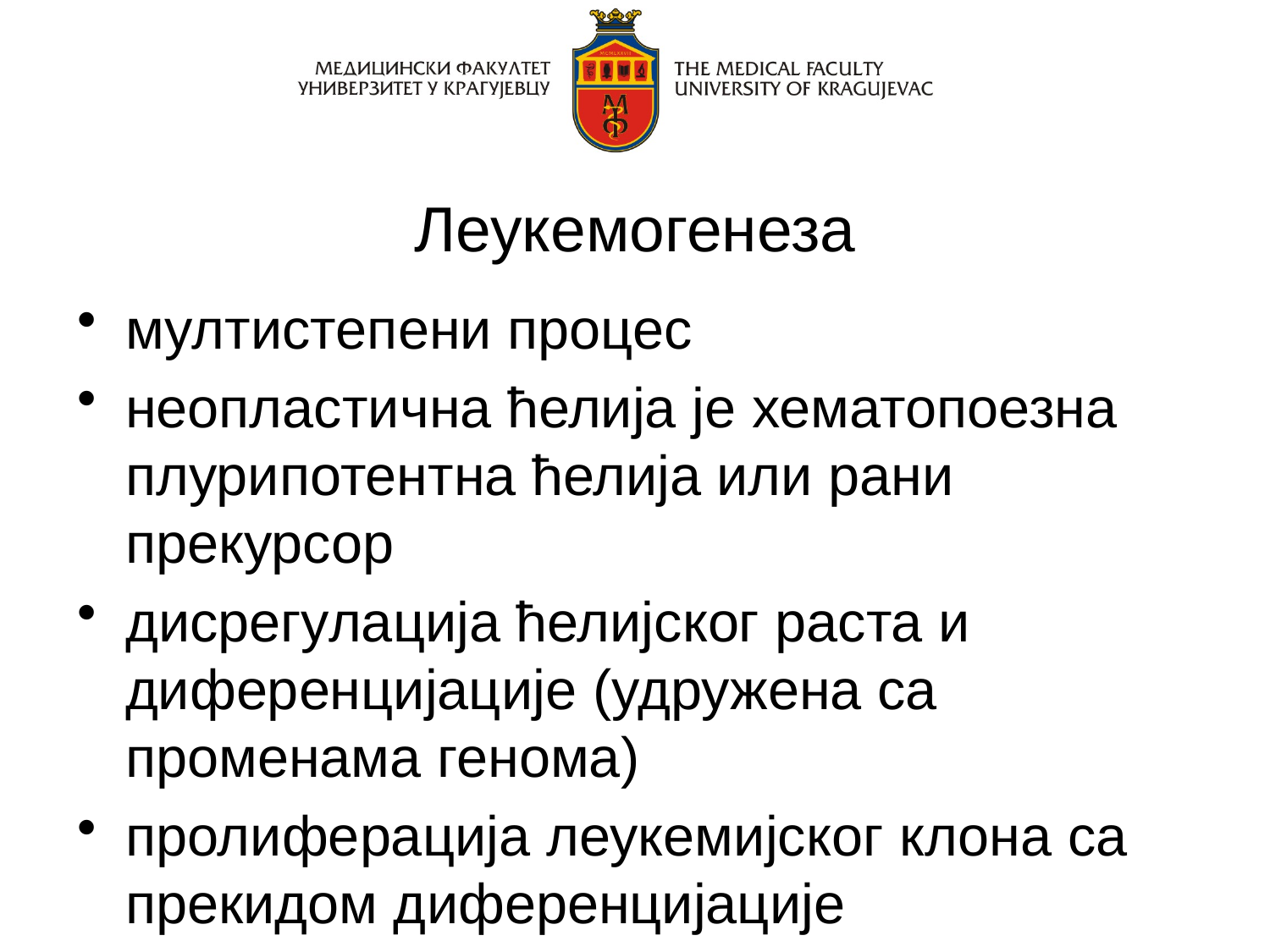

# Леукемогенеза
мултистепени процес
неопластична ћелија је хематопоезна плурипотентна ћелија или рани прекурсор
дисрегулација ћелијског раста и диференцијације (удружена са променама генома)
пролиферација леукемијског клона са прекидом диференцијације